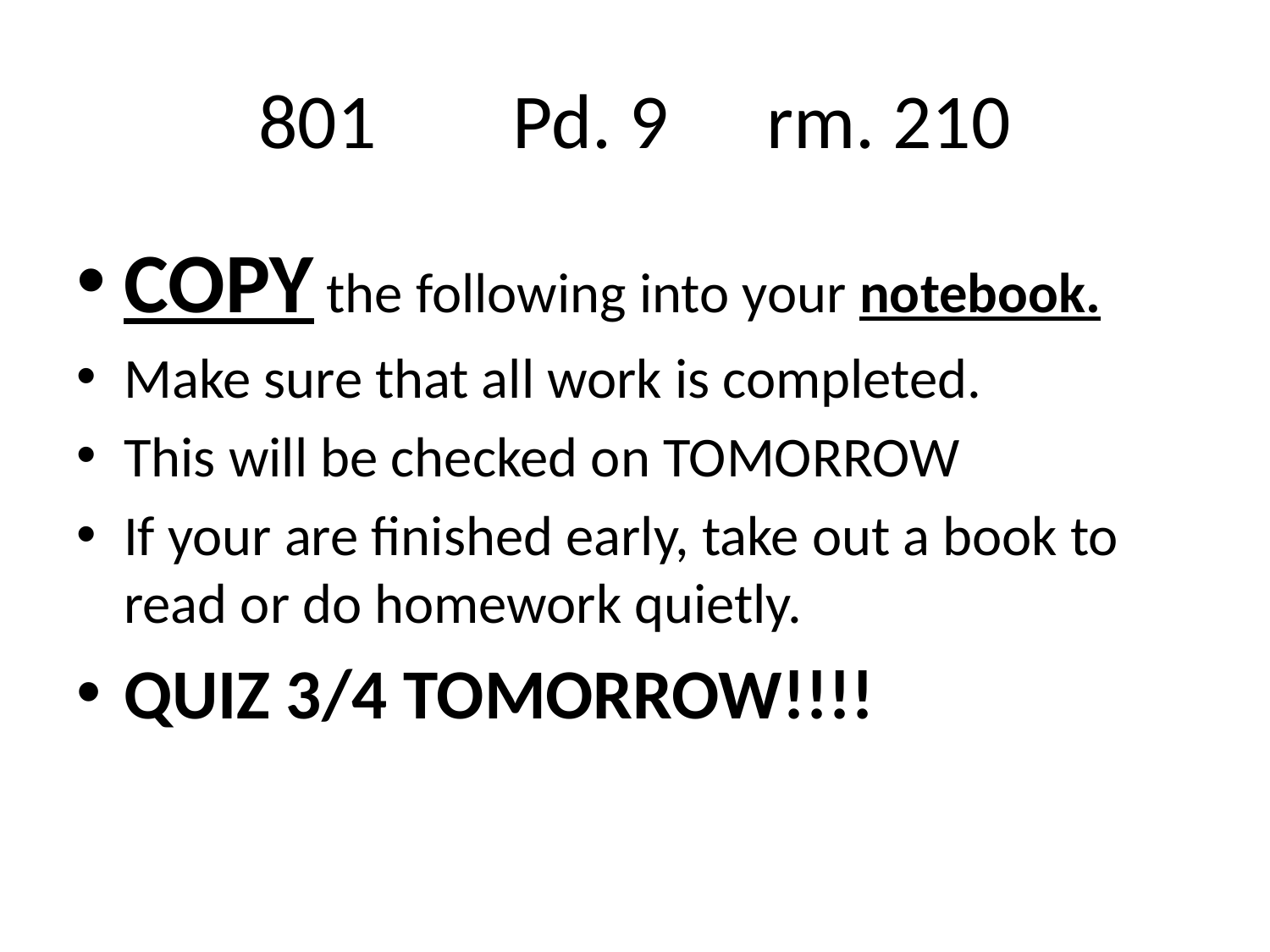

# 801		Pd. 9	rm. 210
COPY the following into your notebook.
Make sure that all work is completed.
This will be checked on TOMORROW
If your are finished early, take out a book to read or do homework quietly.
QUIZ 3/4 TOMORROW!!!!